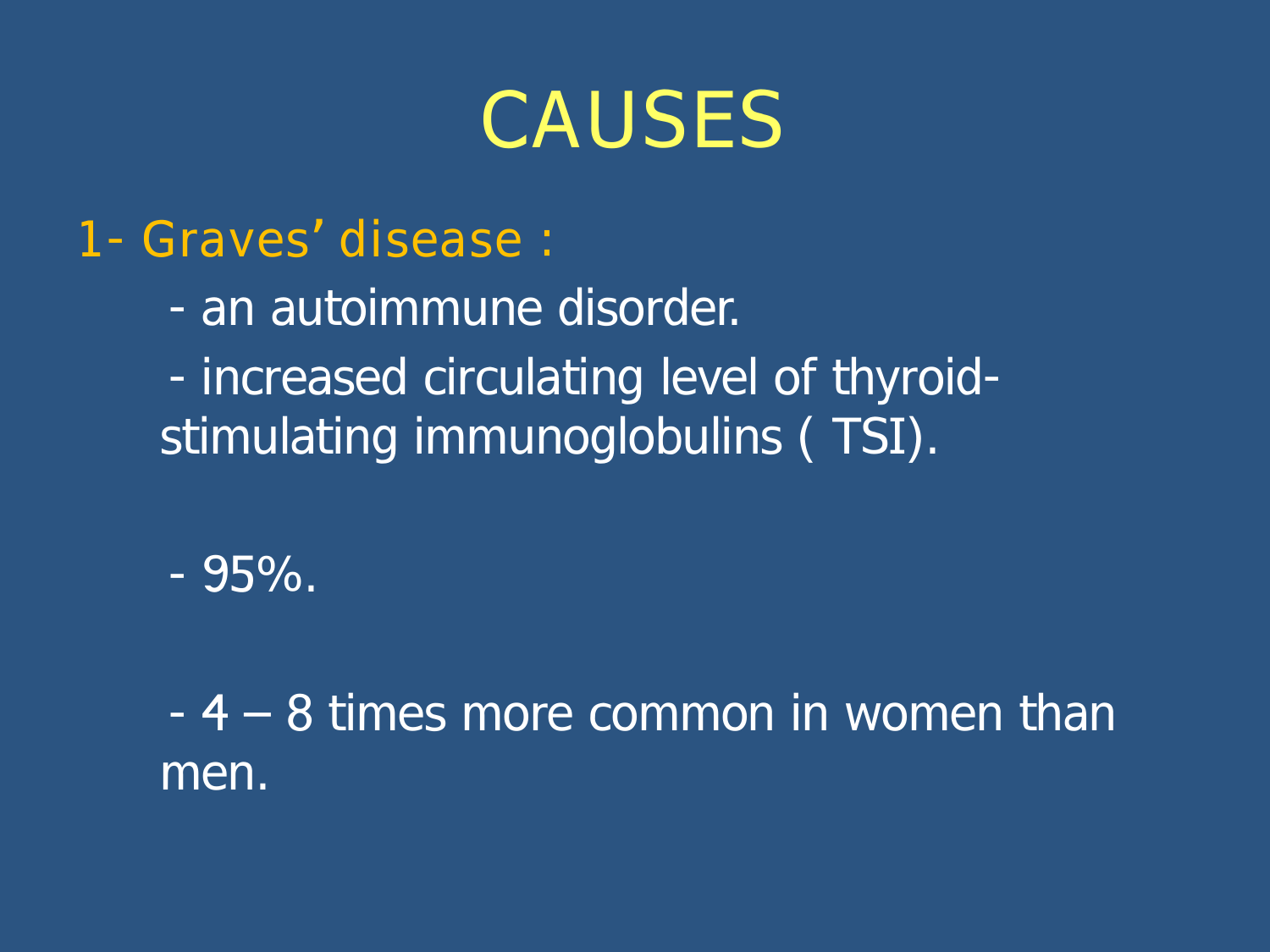

# CAUSES
1- Graves’ disease :
      - an autoimmune disorder.
      - increased circulating level of thyroid- stimulating immunoglobulins ( TSI).

      - 95%.

      - 4 – 8 times more common in women than men.